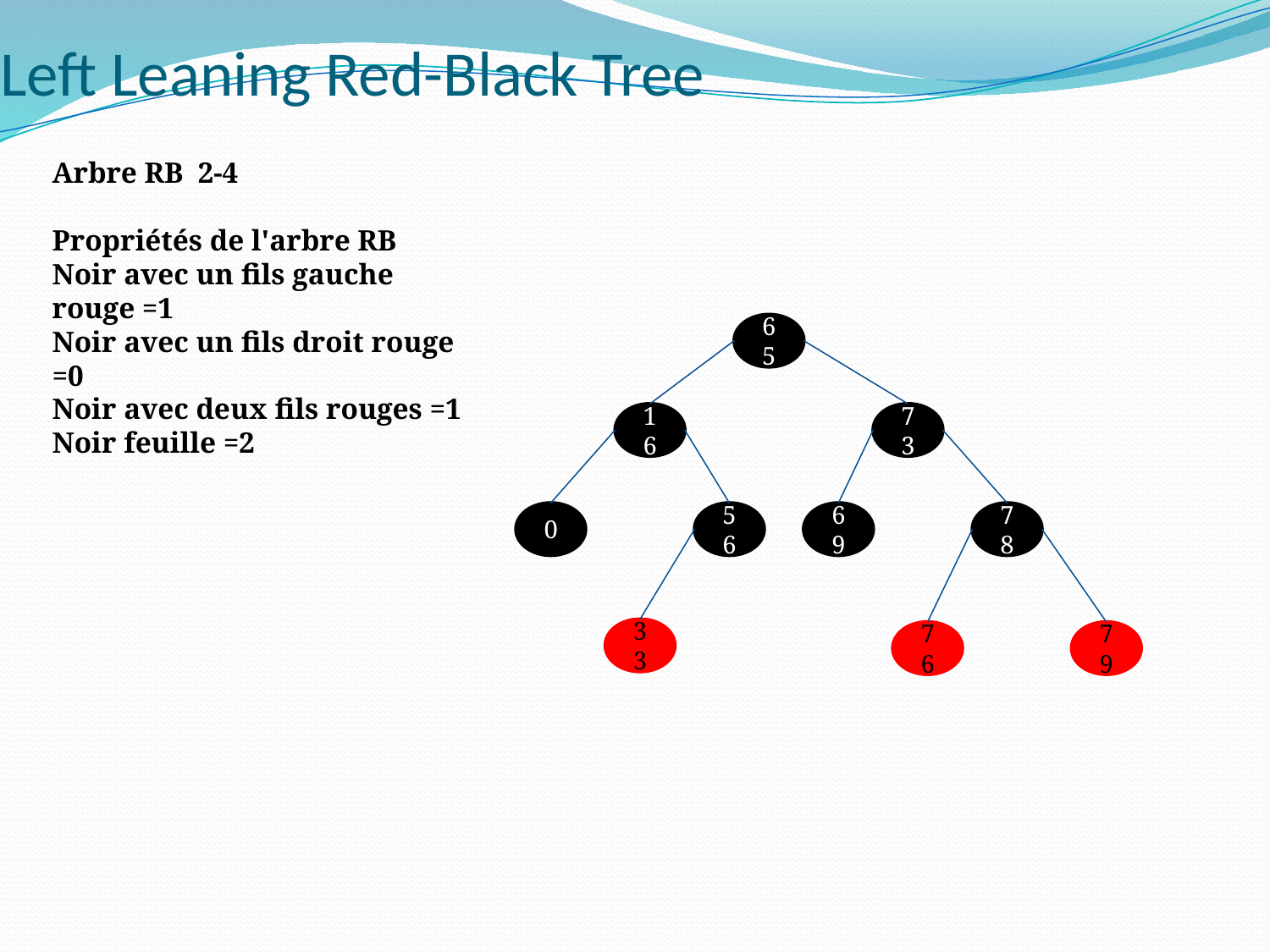

# Left Leaning Red-Black Tree
Arbre RB  2-4

Propriétés de l'arbre RB
Noir avec un fils gauche rouge =1
Noir avec un fils droit rouge =0
Noir avec deux fils rouges =1
Noir feuille =2

65
16
73
0
56
69
78
33
76
79